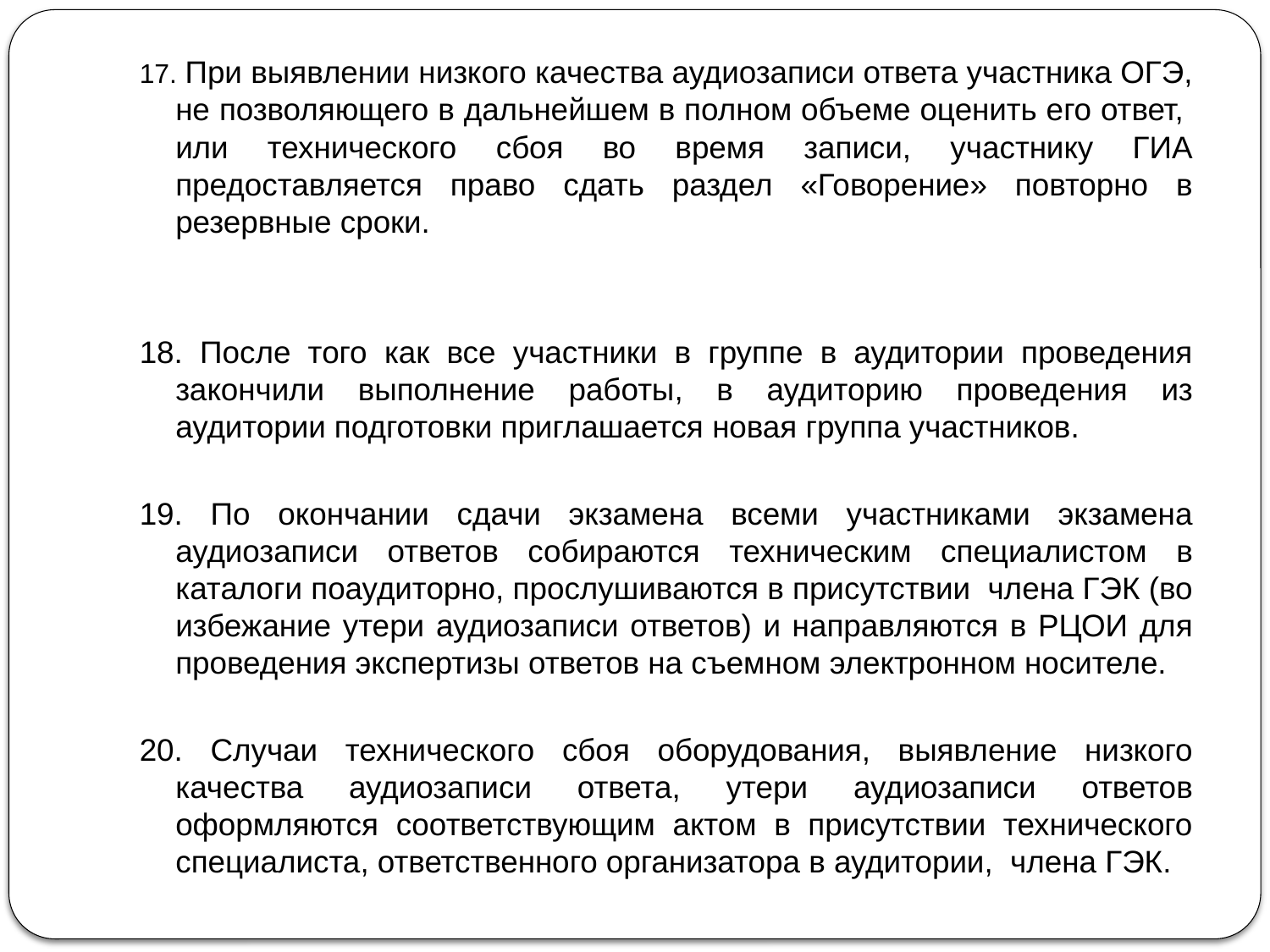

17. При выявлении низкого качества аудиозаписи ответа участника ОГЭ, не позволяющего в дальнейшем в полном объеме оценить его ответ,  или технического сбоя во время записи, участнику ГИА предоставляется право сдать раздел «Говорение» повторно в резервные сроки.

18. После того как все участники в группе в аудитории проведения закончили выполнение работы, в аудиторию проведения из аудитории подготовки приглашается новая группа участников.

19. По окончании сдачи экзамена всеми участниками экзамена аудиозаписи ответов собираются техническим специалистом в каталоги поаудиторно, прослушиваются в присутствии  члена ГЭК (во избежание утери аудиозаписи ответов) и направляются в РЦОИ для проведения экспертизы ответов на съемном электронном носителе.

20. Случаи технического сбоя оборудования, выявление низкого качества аудиозаписи ответа, утери аудиозаписи ответов оформляются соответствующим актом в присутствии технического специалиста, ответственного организатора в аудитории,  члена ГЭК.